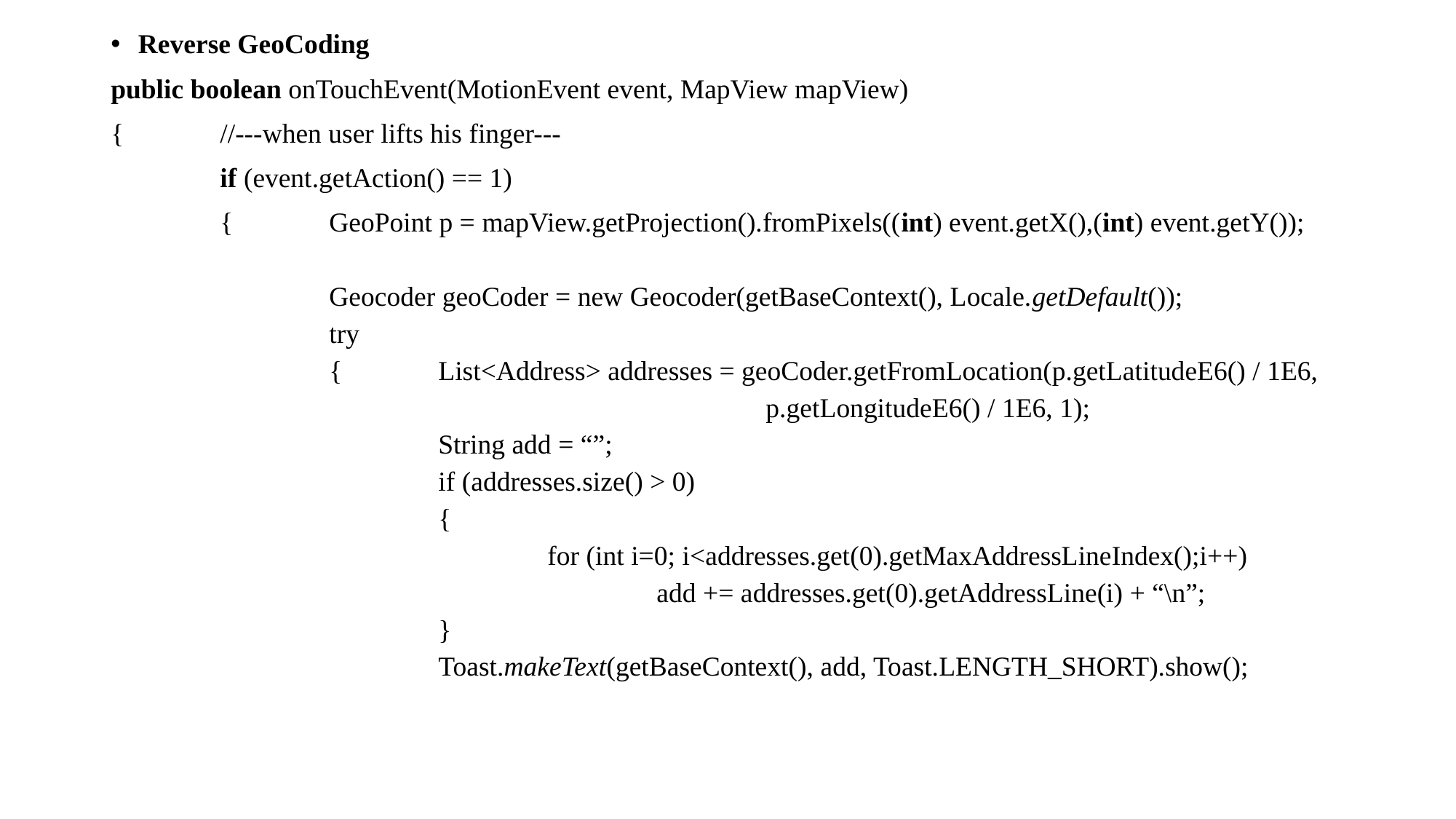

Reverse GeoCoding
public boolean onTouchEvent(MotionEvent event, MapView mapView)
{	//---when user lifts his finger---
	if (event.getAction() == 1)
	{	GeoPoint p = mapView.getProjection().fromPixels((int) event.getX(),(int) event.getY());

Geocoder geoCoder = new Geocoder(getBaseContext(), Locale.getDefault());
try
{	List<Address> addresses = geoCoder.getFromLocation(p.getLatitudeE6() / 1E6,
				p.getLongitudeE6() / 1E6, 1);
	String add = “”;
	if (addresses.size() > 0)
	{
		for (int i=0; i<addresses.get(0).getMaxAddressLineIndex();i++)
			add += addresses.get(0).getAddressLine(i) + “\n”;
	}
	Toast.makeText(getBaseContext(), add, Toast.LENGTH_SHORT).show();